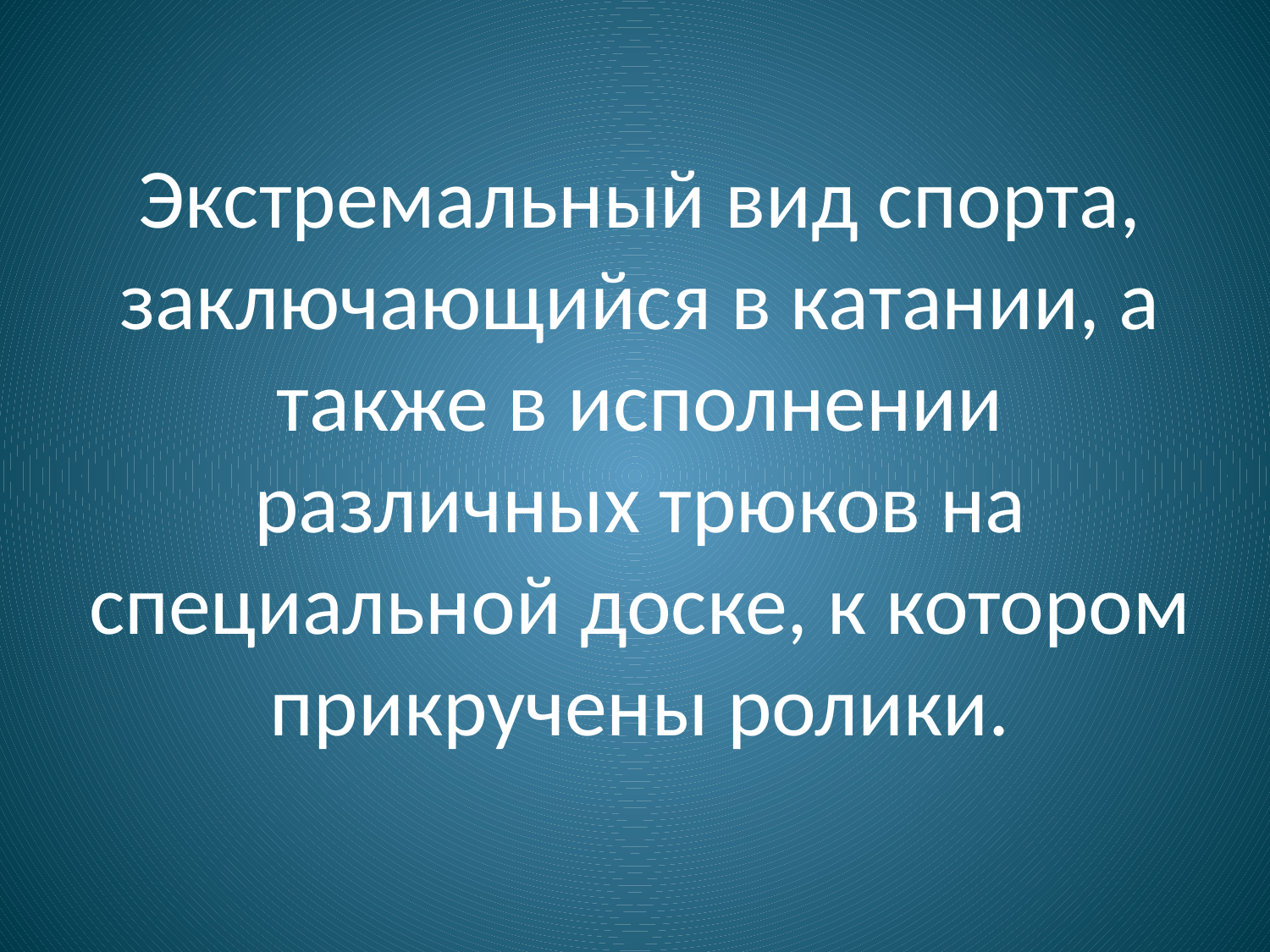

Экстремальный вид спорта, заключающийся в катании, а также в исполнении различных трюков на специальной доске, к котором прикручены ролики.